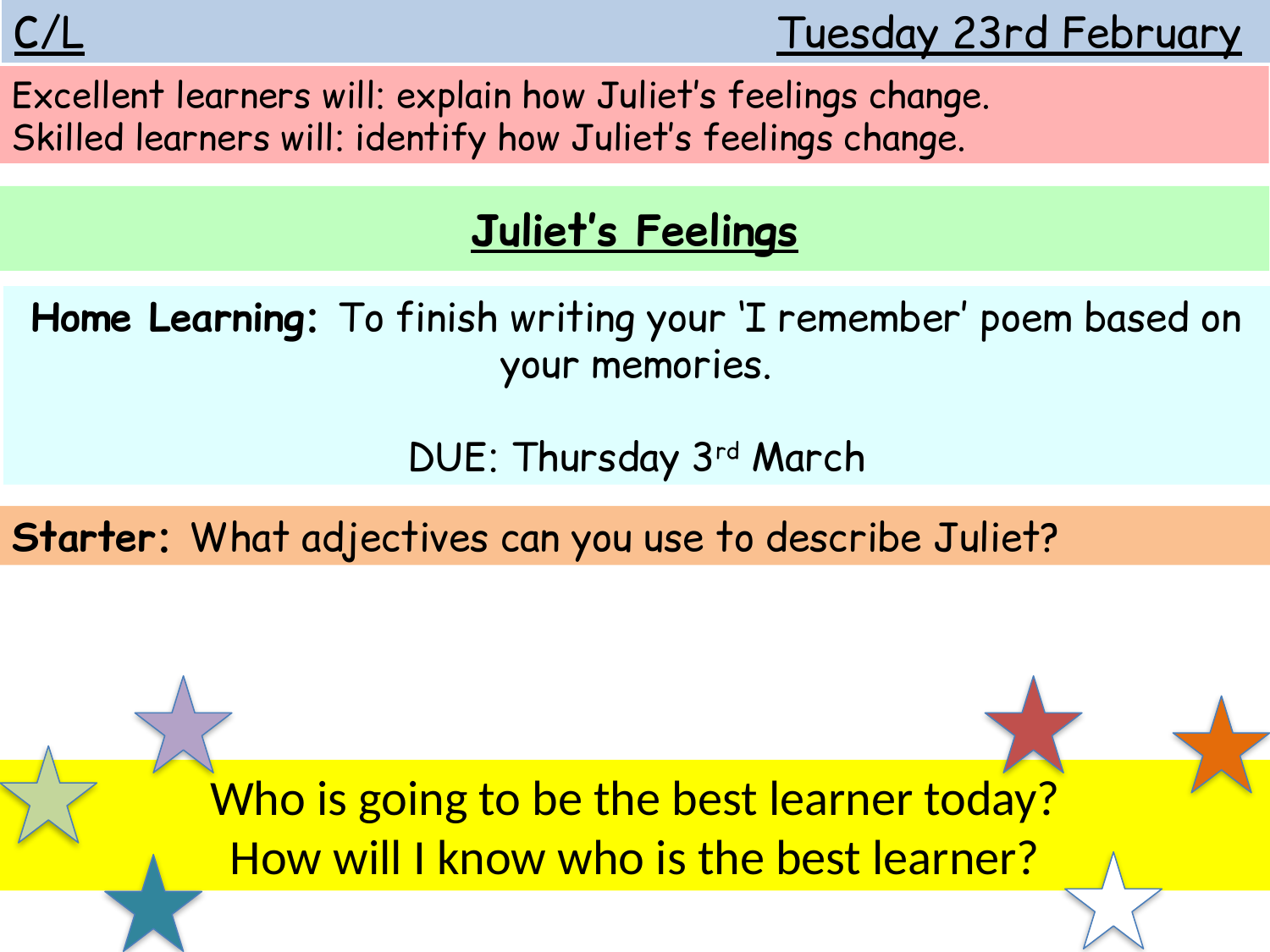

C/L				 	   	Tuesday 23rd February
Excellent learners will: explain how Juliet’s feelings change.
Skilled learners will: identify how Juliet’s feelings change.
Juliet’s Feelings
Home Learning: To finish writing your ‘I remember’ poem based on your memories.

DUE: Thursday 3rd March
Starter: What adjectives can you use to describe Juliet?

Who is going to be the best learner today?
How will I know who is the best learner?